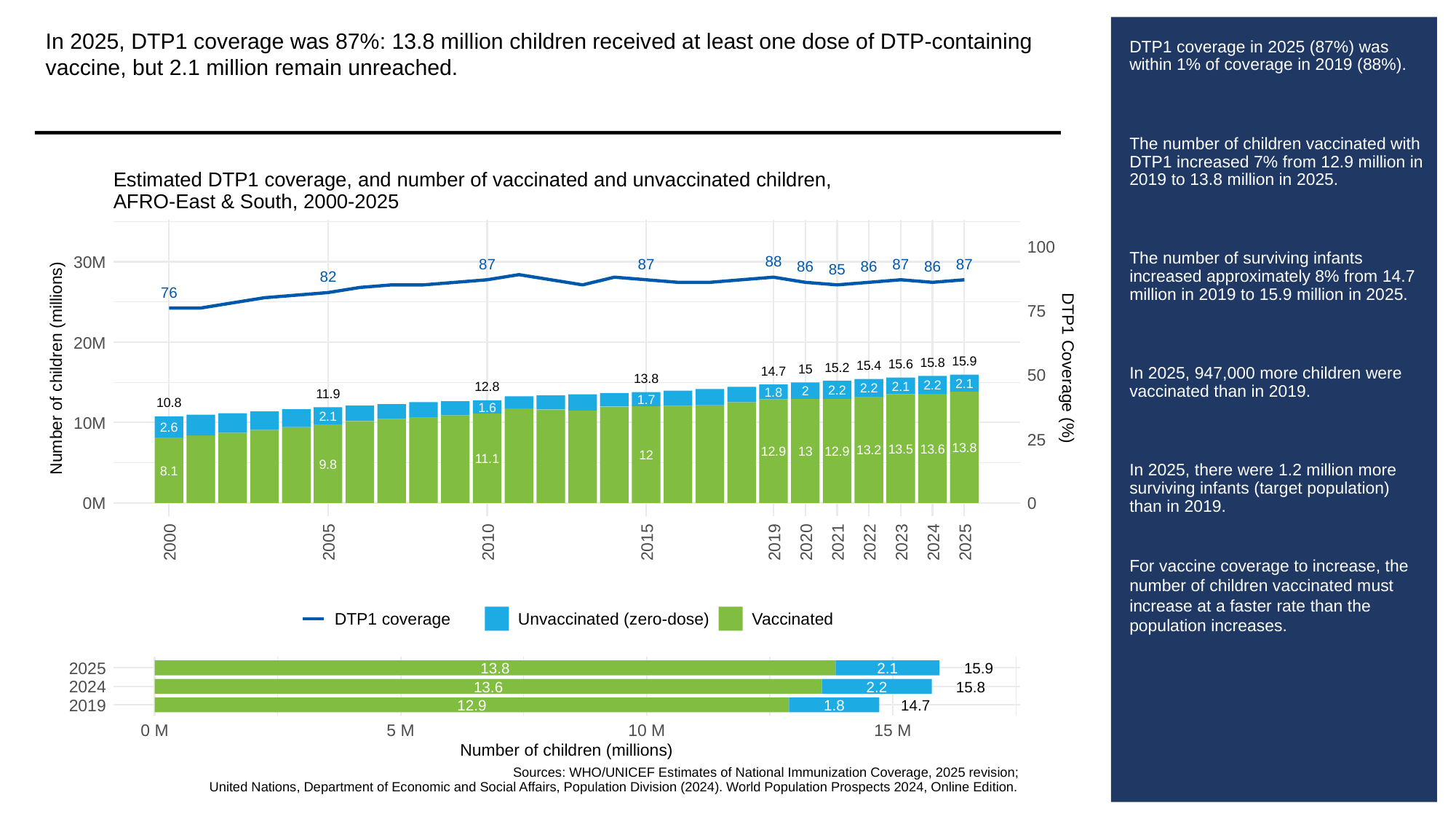

In 2025, DTP1 coverage was 87%: 13.8 million children received at least one dose of DTP-containing vaccine, but 2.1 million remain unreached.
# DTP1 coverage in 2025 (87%) was within 1% of coverage in 2019 (88%).

The number of children vaccinated with DTP1 increased 7% from 12.9 million in 2019 to 13.8 million in 2025.

The number of surviving infants increased approximately 8% from 14.7 million in 2019 to 15.9 million in 2025.

In 2025, 947,000 more children were vaccinated than in 2019.

In 2025, there were 1.2 million more surviving infants (target population) than in 2019.

For vaccine coverage to increase, the number of children vaccinated must increase at a faster rate than the population increases.

Estimated DTP1 coverage, and number of vaccinated and unvaccinated children,
AFRO-East & South, 2000-2025

100
88
30M
87
87
87
87
86
86
86

85
82

76

75
20M

15.9
15.8
15.6
15.4
15.2
Number of children (millions)
DTP1 Coverage (%)
15
14.7
50
13.8

2.1

2.2

2.1
12.8

2.2

2.2
2

1.8
11.9

1.7

10.8

1.6

2.1

10M

2.6

25

13.8
13.6
13.5
13.2
13
12.9
12.9
12
11.1
9.8

8.1
0M
0

2000
2005
2010
2015
2019
2020
2021
2022
2023
2024
2025

DTP1 coverage
Unvaccinated (zero-dose)
Vaccinated

2025
13.8
2.1
15.9

2024
13.6
2.2
15.8

2019
12.9
1.8
14.7

0 M
5 M
10 M
15 M
Number of children (millions)
Sources: WHO/UNICEF Estimates of National Immunization Coverage, 2025 revision;
United Nations, Department of Economic and Social Affairs, Population Division (2024). World Population Prospects 2024, Online Edition.